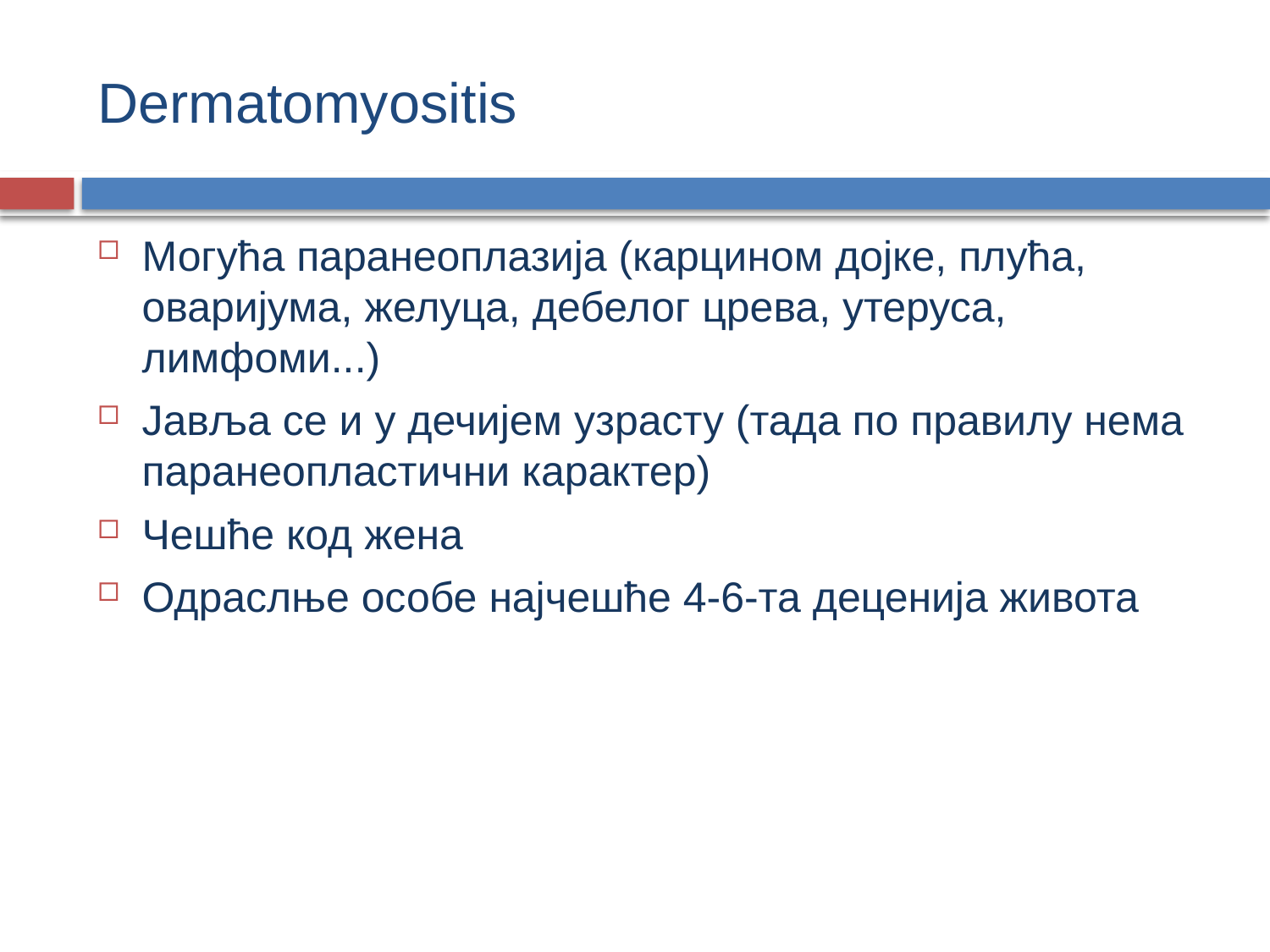

# Dermatomyositis
Могућа паранеоплазија (карцином дојке, плућа, оваријума, желуца, дебелог црева, утеруса, лимфоми...)
Јавља се и у дечијем узрасту (тада по правилу нема паранеопластични карактер)
Чешће код жена
Одраслње особе најчешће 4-6-та деценија живота